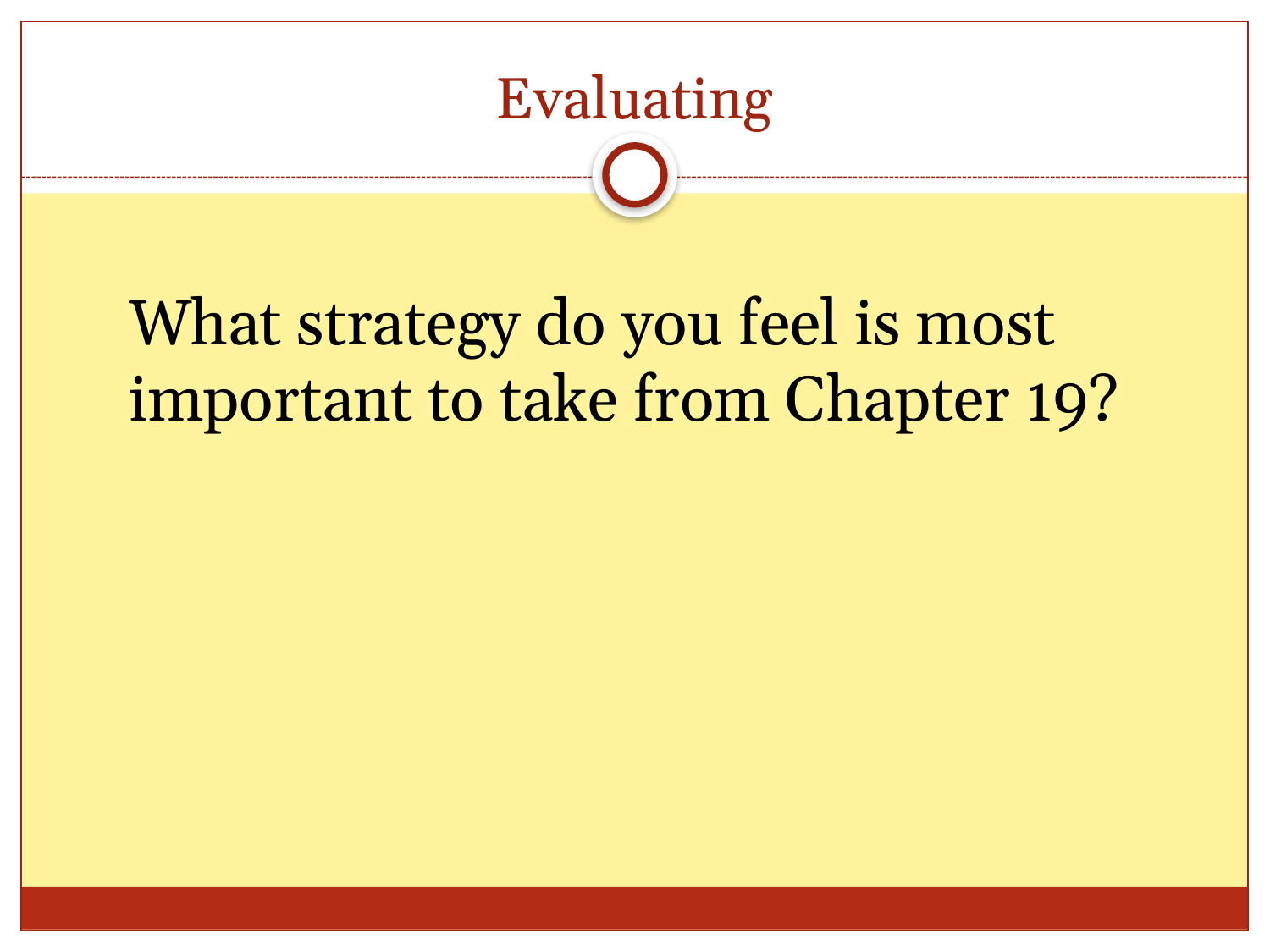

# Evaluating
What strategy do you feel is most important to take from Chapter 19?